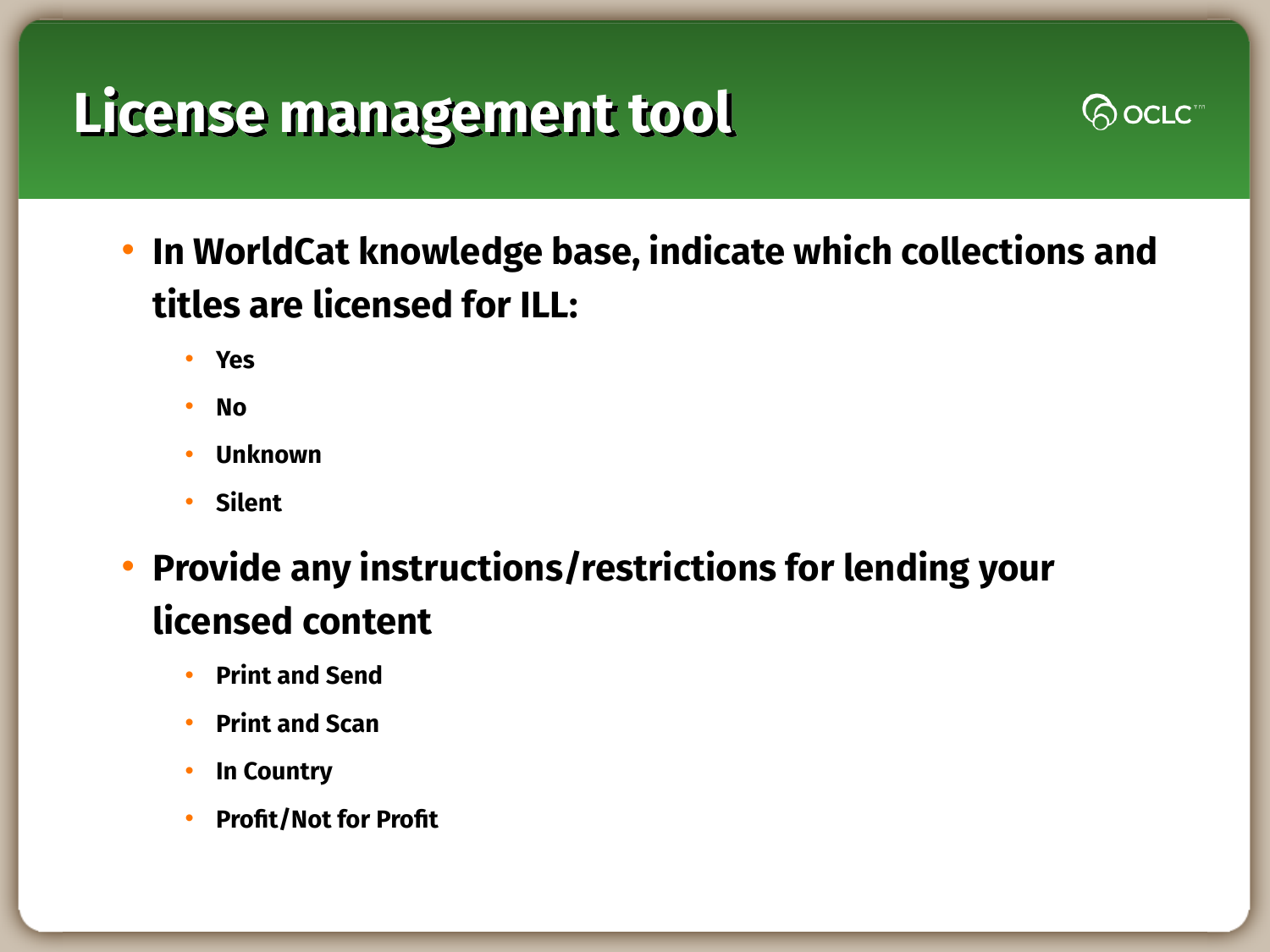

# License management tool
In WorldCat knowledge base, indicate which collections and titles are licensed for ILL:
Yes
No
Unknown
Silent
Provide any instructions/restrictions for lending your licensed content
Print and Send
Print and Scan
In Country
Profit/Not for Profit